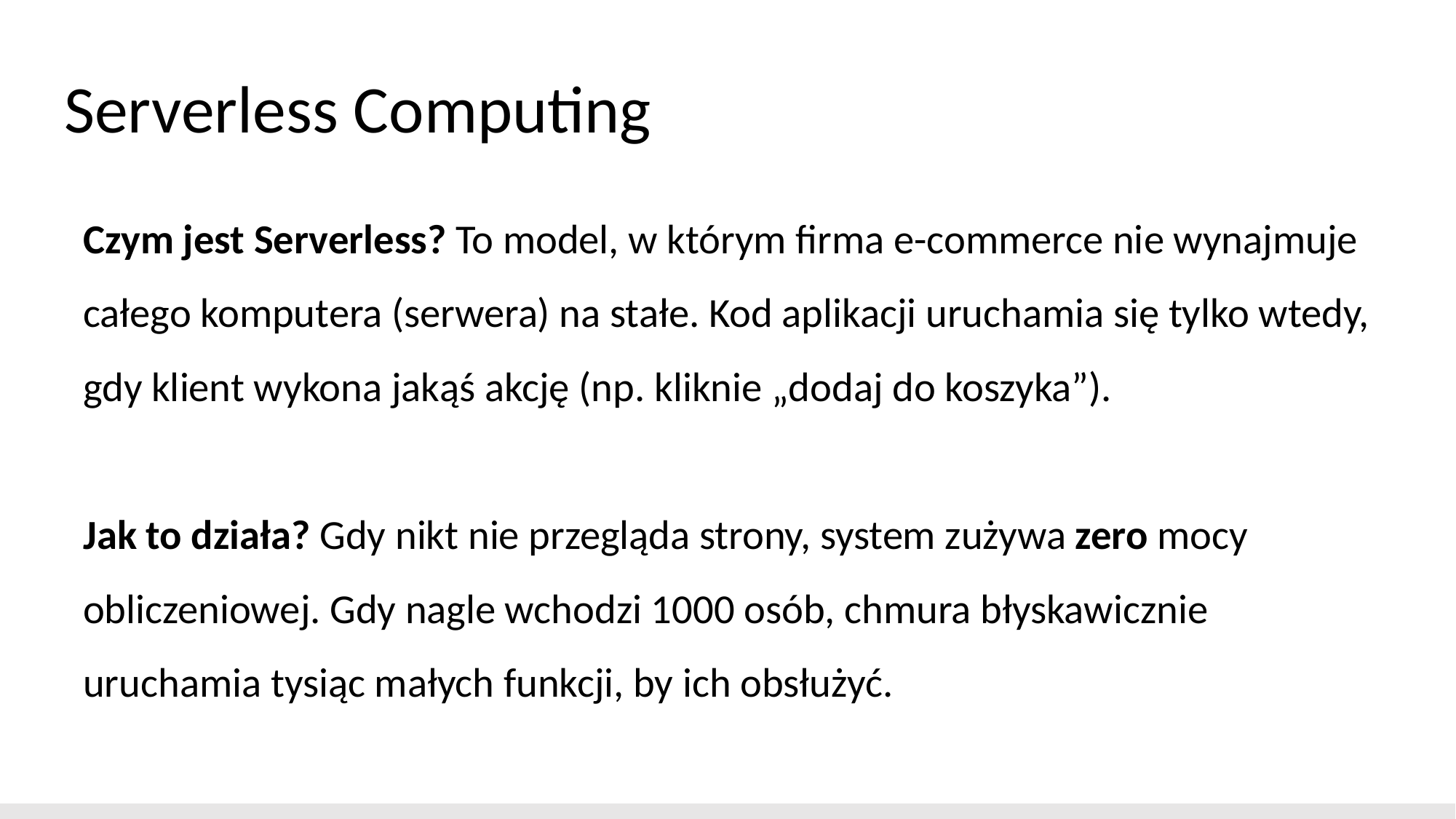

# Serverless Computing
Czym jest Serverless? To model, w którym firma e-commerce nie wynajmuje całego komputera (serwera) na stałe. Kod aplikacji uruchamia się tylko wtedy, gdy klient wykona jakąś akcję (np. kliknie „dodaj do koszyka”).

Jak to działa? Gdy nikt nie przegląda strony, system zużywa zero mocy obliczeniowej. Gdy nagle wchodzi 1000 osób, chmura błyskawicznie uruchamia tysiąc małych funkcji, by ich obsłużyć.